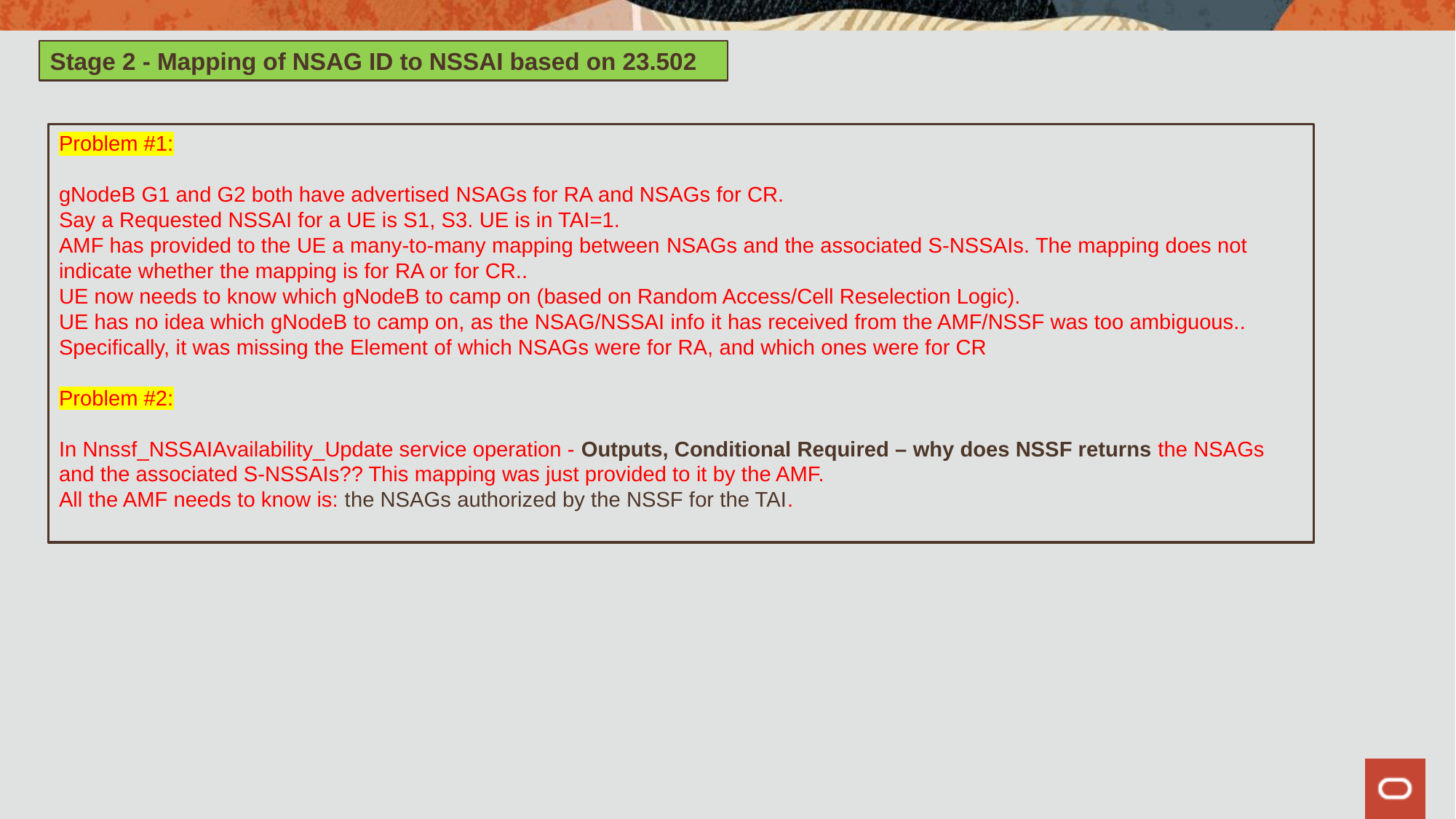

Stage 2 - Mapping of NSAG ID to NSSAI based on 23.502
Problem #1:

gNodeB G1 and G2 both have advertised NSAGs for RA and NSAGs for CR.
Say a Requested NSSAI for a UE is S1, S3. UE is in TAI=1.
AMF has provided to the UE a many-to-many mapping between NSAGs and the associated S-NSSAIs. The mapping does not indicate whether the mapping is for RA or for CR..
UE now needs to know which gNodeB to camp on (based on Random Access/Cell Reselection Logic).
UE has no idea which gNodeB to camp on, as the NSAG/NSSAI info it has received from the AMF/NSSF was too ambiguous.. Specifically, it was missing the Element of which NSAGs were for RA, and which ones were for CR

Problem #2:

In Nnssf_NSSAIAvailability_Update service operation - Outputs, Conditional Required – why does NSSF returns the NSAGs and the associated S-NSSAIs?? This mapping was just provided to it by the AMF.
All the AMF needs to know is: the NSAGs authorized by the NSSF for the TAI.